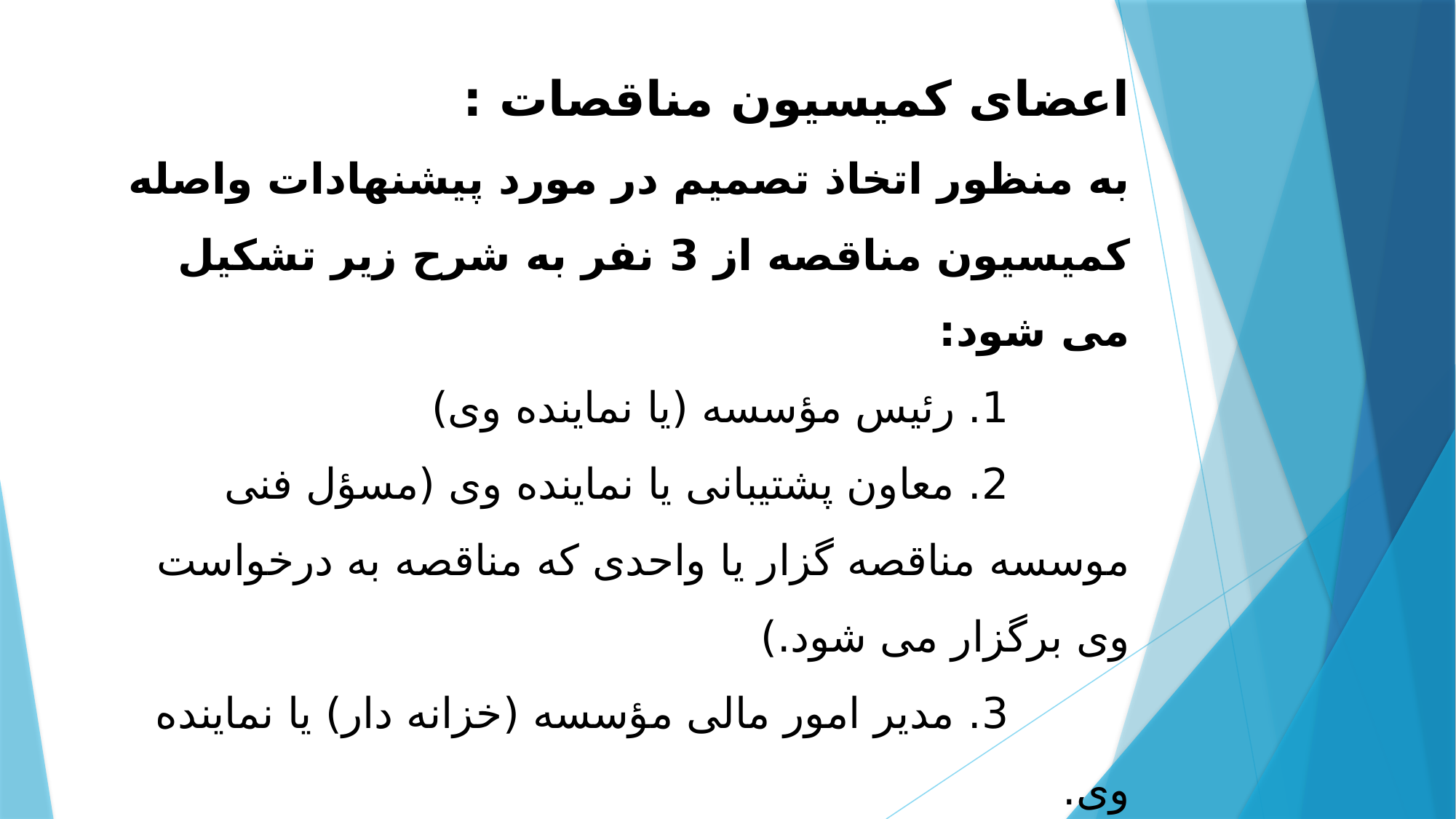

اعضای کمیسیون مناقصات :
به منظور اتخاذ تصمیم در مورد پیشنهادات واصله کمیسیون مناقصه از 3 نفر به شرح زیر تشکیل می شود:
         1. رئیس مؤسسه (یا نماینده وی)
         2. معاون پشتیبانی یا نماینده وی (مسؤل فنی موسسه مناقصه گزار یا واحدی که مناقصه به درخواست وی برگزار می شود.)
         3. مدیر امور مالی مؤسسه (خزانه دار) یا نماینده وی.

(ماده 59 آئین نامه مالی و معاملاتی دانشگاه)